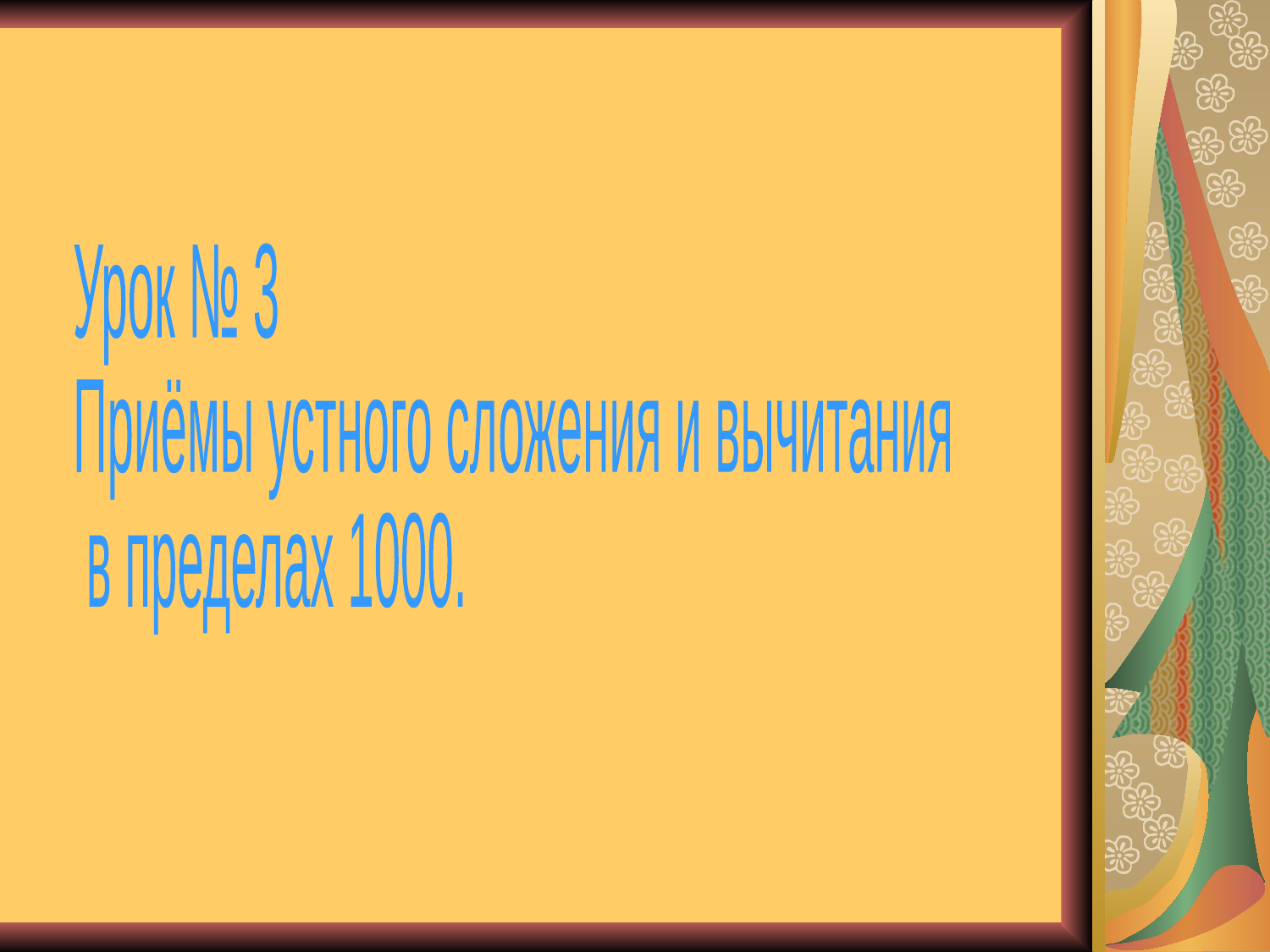

Урок № 3
Приёмы устного сложения и вычитания
 в пределах 1000.